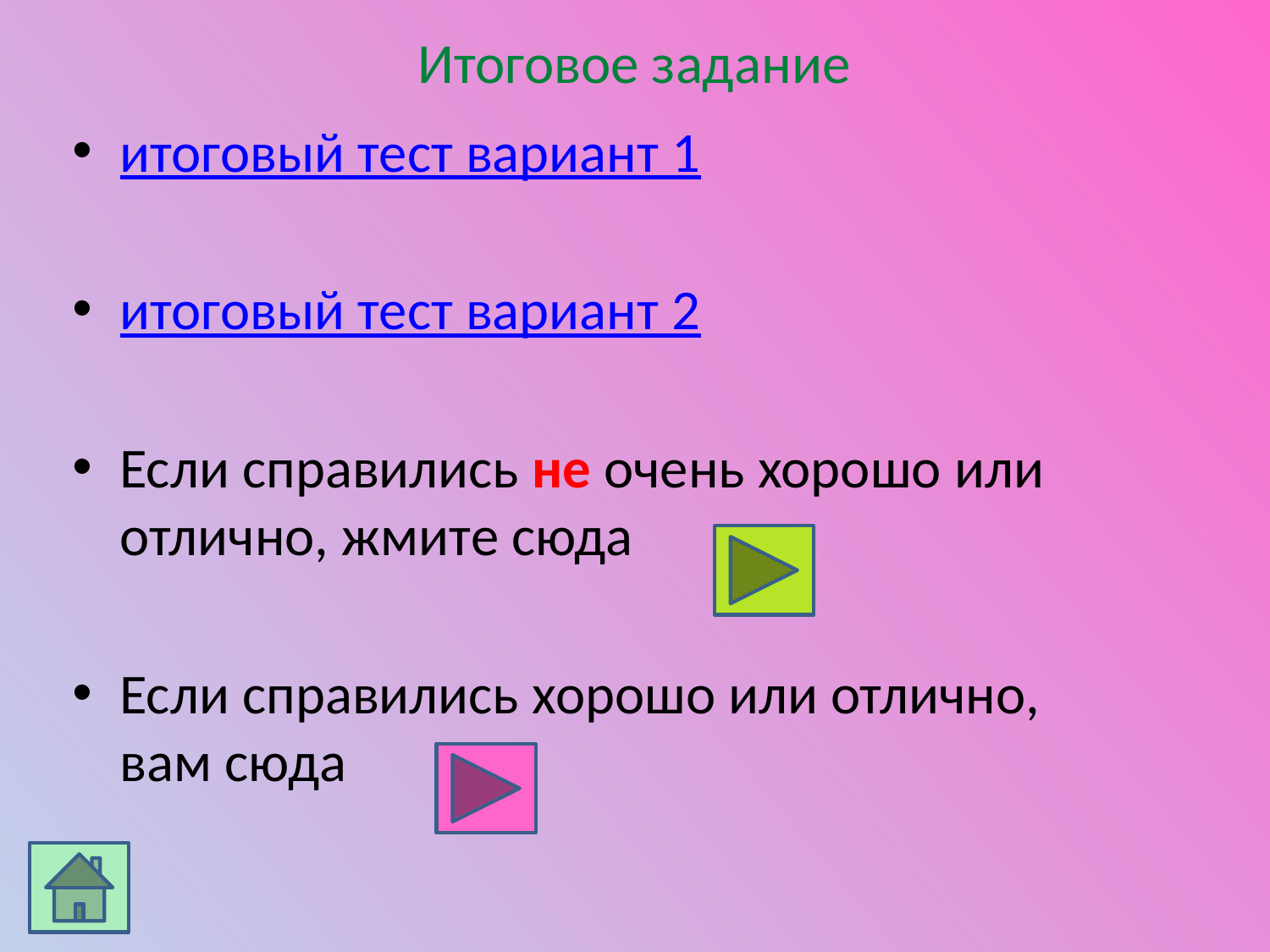

# Итоговое задание
итоговый тест вариант 1

итоговый тест вариант 2

Если справились не очень хорошо или отлично, жмите сюда

Если справились хорошо или отлично,     вам сюда